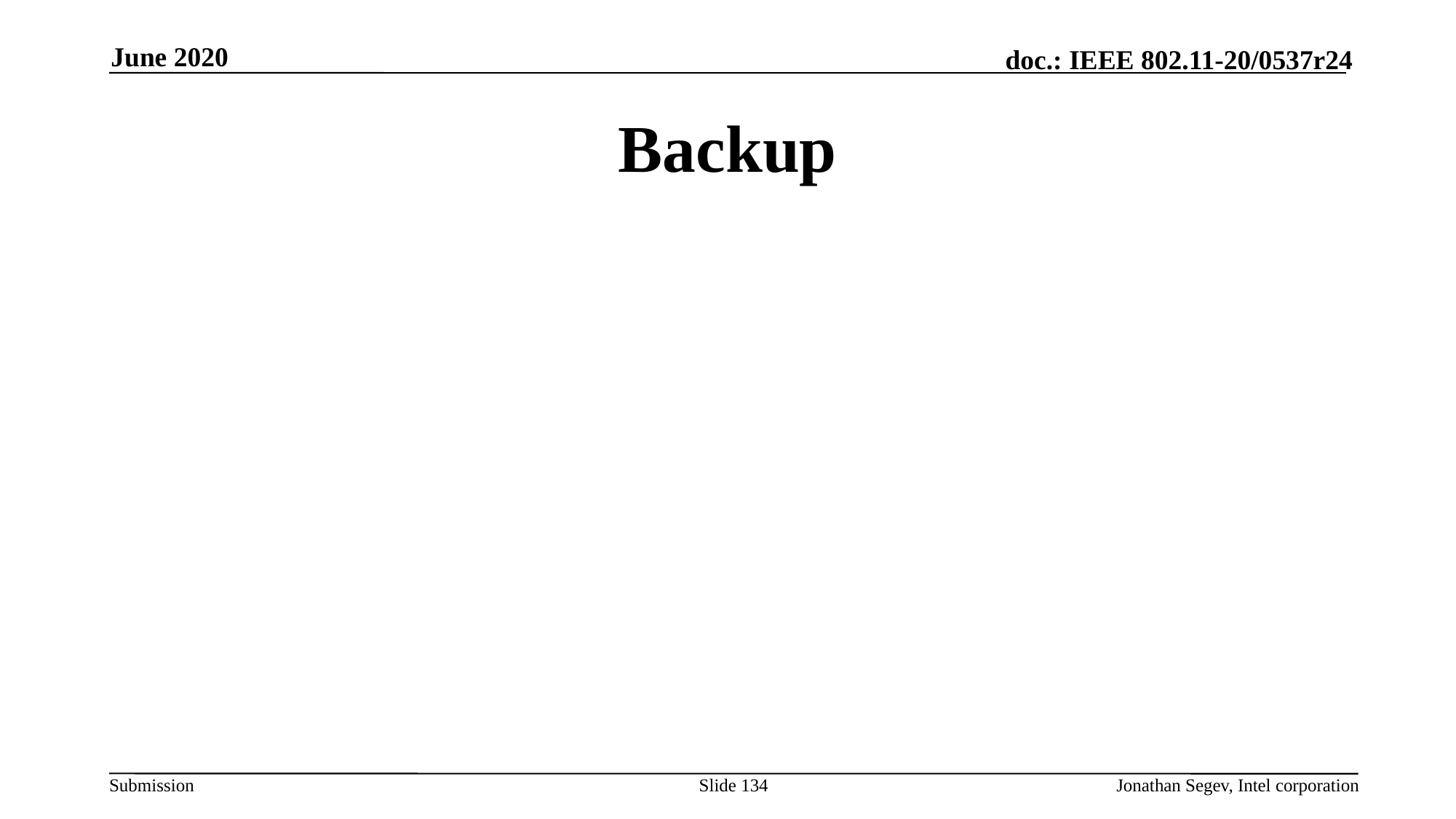

June 2020
# Backup

Slide 134
Jonathan Segev, Intel corporation